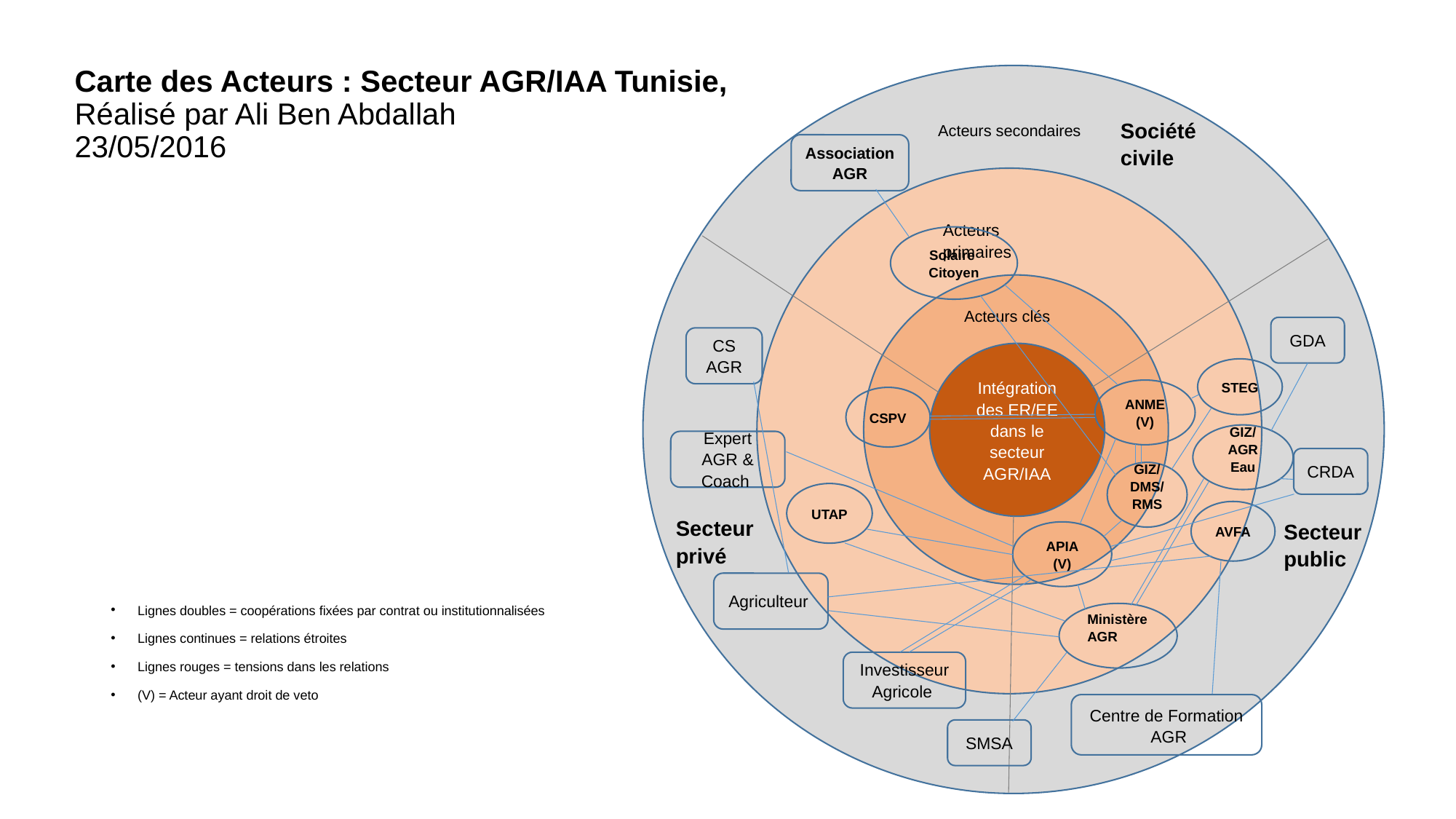

# Carte des Acteurs : Secteur AGR/IAA Tunisie, Réalisé par Ali Ben Abdallah 23/05/2016

Société civile
Acteurs secondaires

Association AGR

Acteurs primaires
Solaire  Citoyen
²
Acteurs clés

GDA

CS AGR

Intégration des ER/EE dans le secteur AGR/IAA
STEG
ANME
(V)
CSPV
GIZ/AGR Eau

Expert AGR & Coach

CRDA

GIZ/DMS/ RMS

UTAP
AVFA
Secteur privé
Secteur public
APIA
(V)

Agriculteur

Ministère AGR

Investisseur Agricole

Centre de Formation
 AGR

SMSA

Lignes doubles = coopérations fixées par contrat ou institutionnalisées
Lignes continues = relations étroites
Lignes rouges = tensions dans les relations
(V) = Acteur ayant droit de veto